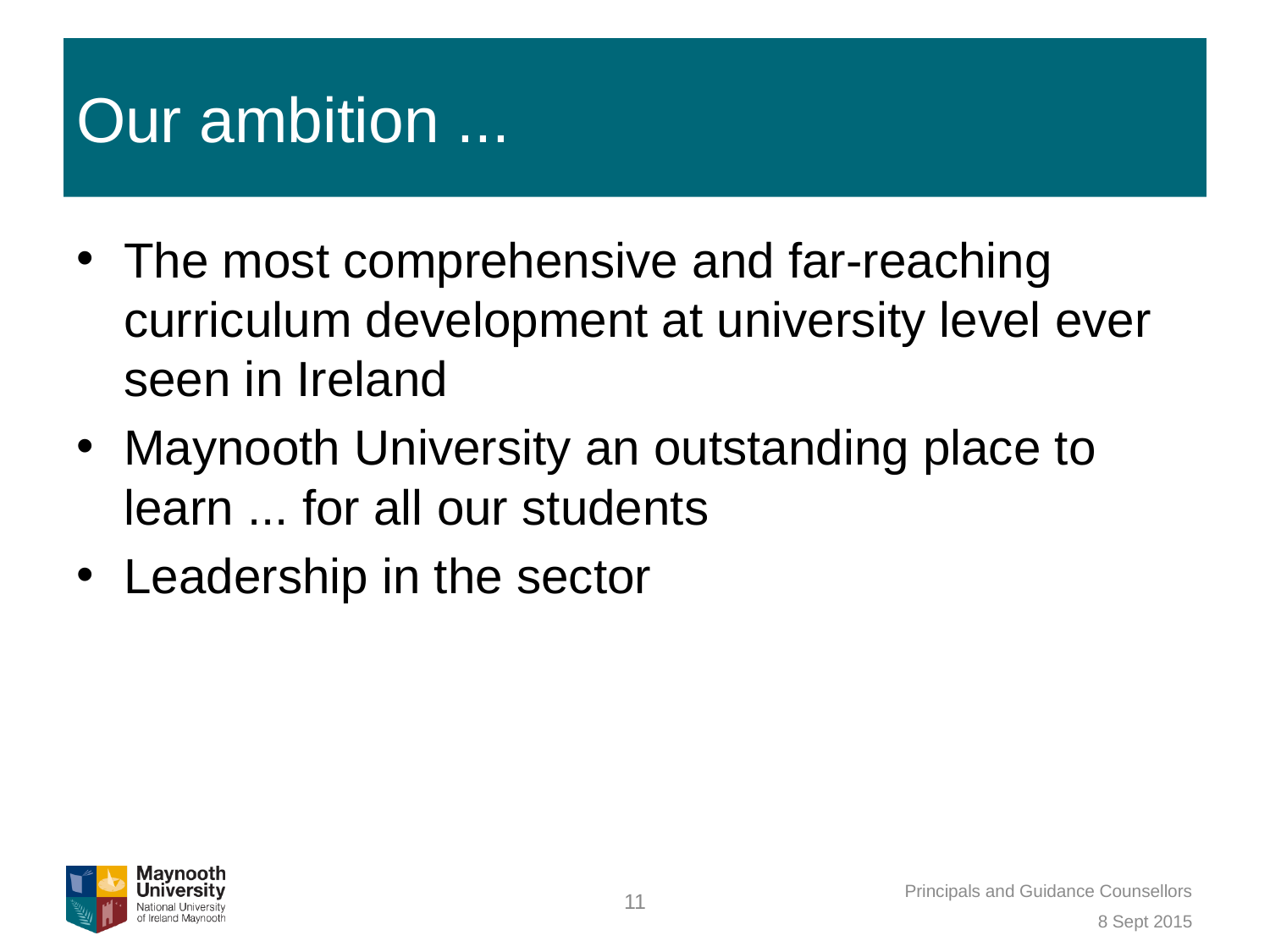

# Our ambition ...
The most comprehensive and far-reaching curriculum development at university level ever seen in Ireland
Maynooth University an outstanding place to learn ... for all our students
Leadership in the sector

Principals and Guidance Counsellors
11
8 Sept 2015